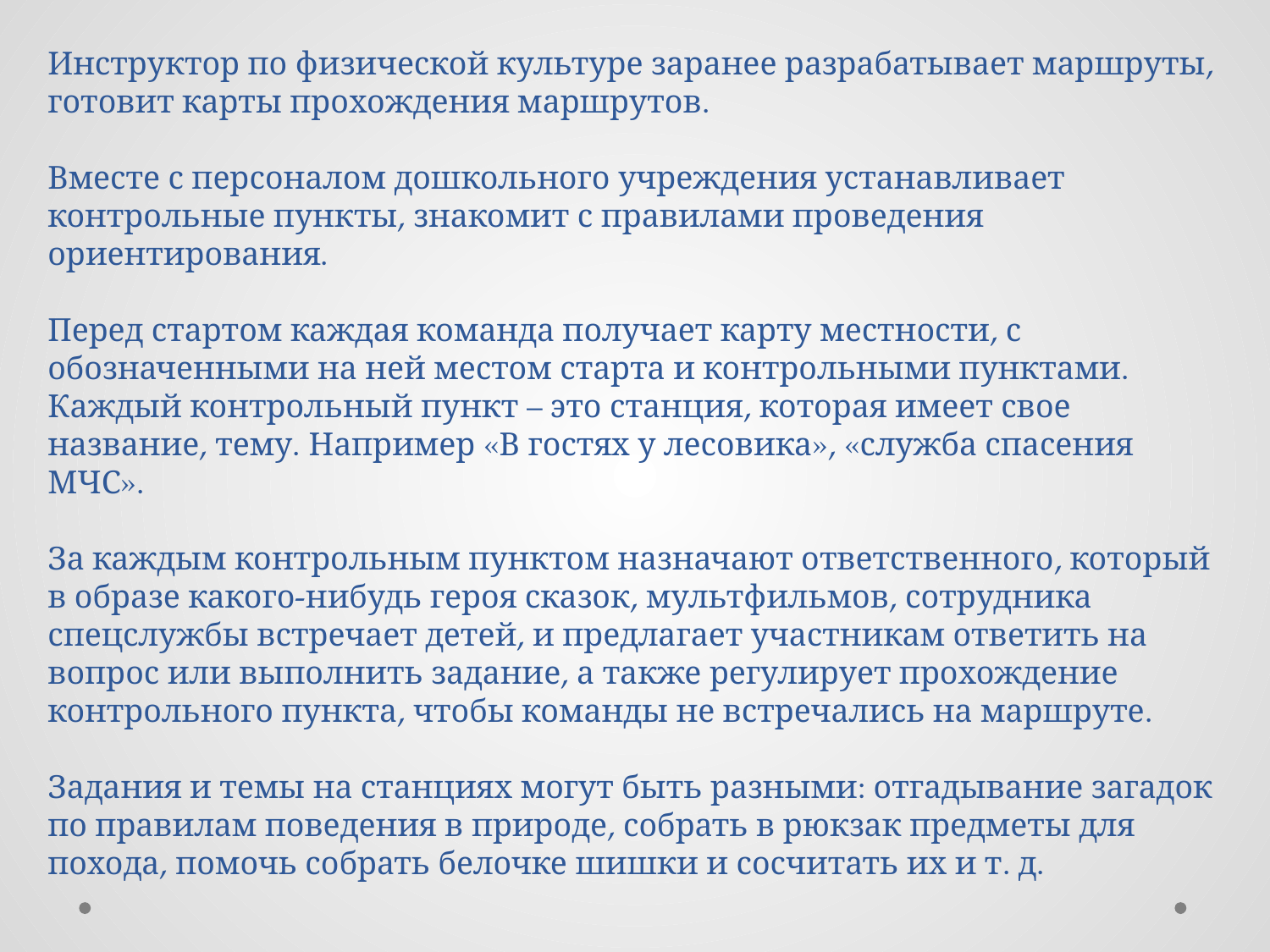

# Подготовительная работа: Инструктор по физической культуре заранее разрабатывает маршруты, готовит карты прохождения маршрутов. Вместе с персоналом дошкольного учреждения устанавливает контрольные пункты, знакомит с правилами проведения ориентирования. Перед стартом каждая команда получает карту местности, с обозначенными на ней местом старта и контрольными пунктами. Каждый контрольный пункт – это станция, которая имеет свое название, тему. Например «В гостях у лесовика», «служба спасения МЧС». За каждым контрольным пунктом назначают ответственного, который в образе какого-нибудь героя сказок, мультфильмов, сотрудника спецслужбы встречает детей, и предлагает участникам ответить на вопрос или выполнить задание, а также регулирует прохождение контрольного пункта, чтобы команды не встречались на маршруте. Задания и темы на станциях могут быть разными: отгадывание загадок по правилам поведения в природе, собрать в рюкзак предметы для похода, помочь собрать белочке шишки и сосчитать их и т. д.